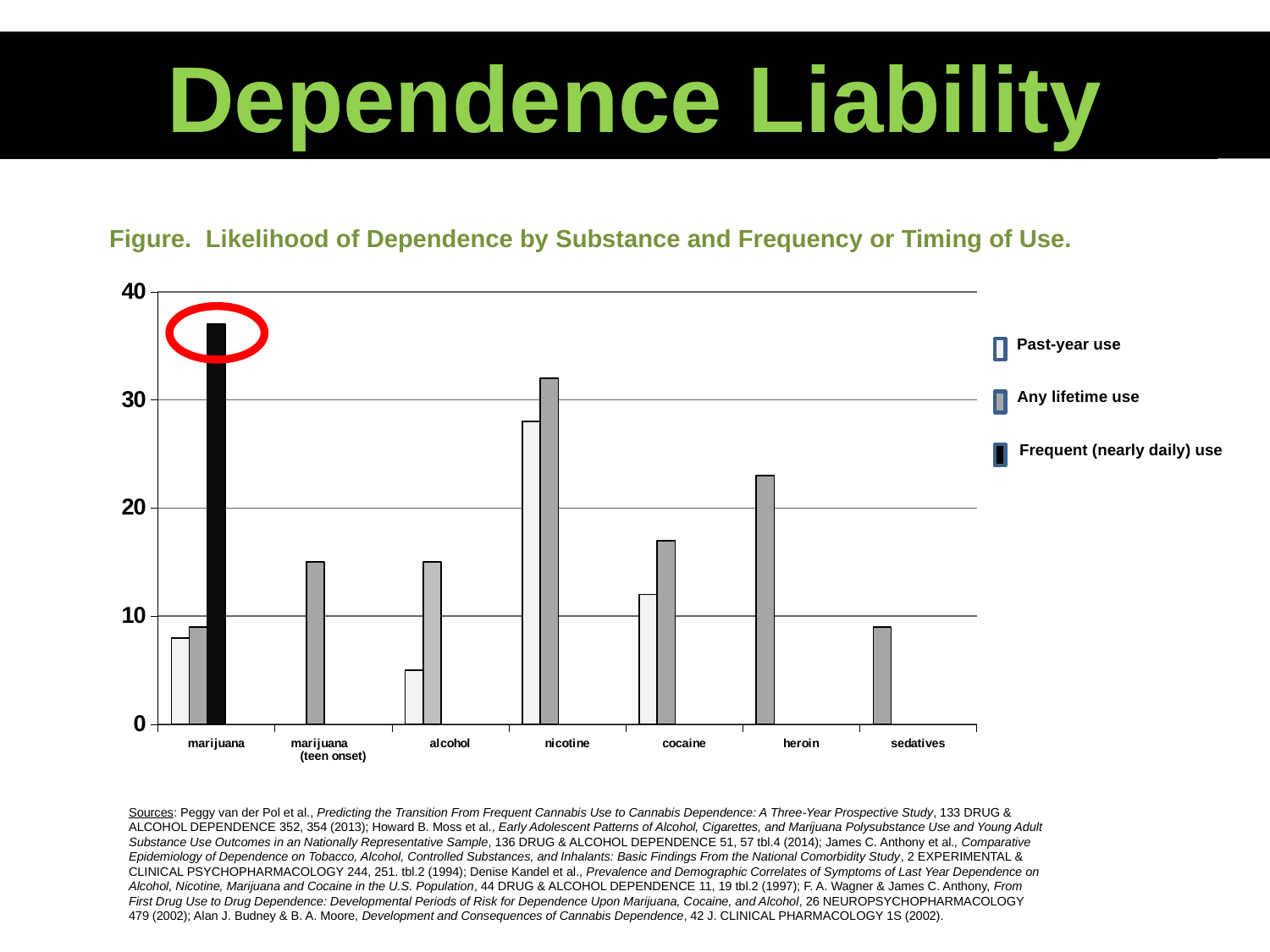

Dependence Liability

Poorer CJ Outcomes

Figure.  Likelihood of Dependence by Substance and Frequency or Timing of Use.

### Chart

| Category | ever used | moderate use | frequent use |  |  |
|---|---|---|---|---|---|
| marijuana | 8.0 | 9.0 | 37.0 | None | None |
| marijuana        (teen onset) | None | 15.0 | None | None | None |
| alcohol | 5.0 | 15.0 | None | None | None |
| nicotine | 28.0 | 32.0 | None | None | None |
| cocaine | 12.0 | 17.0 | None | None | None |
| heroin | 23.0 | None | None | None | None |
| sedatives | 9.0 | None | None | None | None |
Past-year use

Any lifetime use

Frequent (nearly daily) use

Sources: Peggy van der Pol et al., Predicting the Transition From Frequent Cannabis Use to Cannabis Dependence: A Three-Year Prospective Study, 133 Drug & Alcohol Dependence 352, 354 (2013); Howard B. Moss et al., Early Adolescent Patterns of Alcohol, Cigarettes, and Marijuana Polysubstance Use and Young Adult Substance Use Outcomes in an Nationally Representative Sample, 136 Drug & Alcohol Dependence 51, 57 tbl.4 (2014); James C. Anthony et al., Comparative Epidemiology of Dependence on Tobacco, Alcohol, Controlled Substances, and Inhalants: Basic Findings From the National Comorbidity Study, 2 Experimental & Clinical Psychopharmacology 244, 251. tbl.2 (1994); Denise Kandel et al., Prevalence and Demographic Correlates of Symptoms of Last Year Dependence on Alcohol, Nicotine, Marijuana and Cocaine in the U.S. Population, 44 Drug & Alcohol Dependence 11, 19 tbl.2 (1997); F. A. Wagner & James C. Anthony, From First Drug Use to Drug Dependence: Developmental Periods of Risk for Dependence Upon Marijuana, Cocaine, and Alcohol, 26 Neuropsychopharmacology 479 (2002); Alan J. Budney & B. A. Moore, Development and Consequences of Cannabis Dependence, 42 J. Clinical Pharmacology 1S (2002).